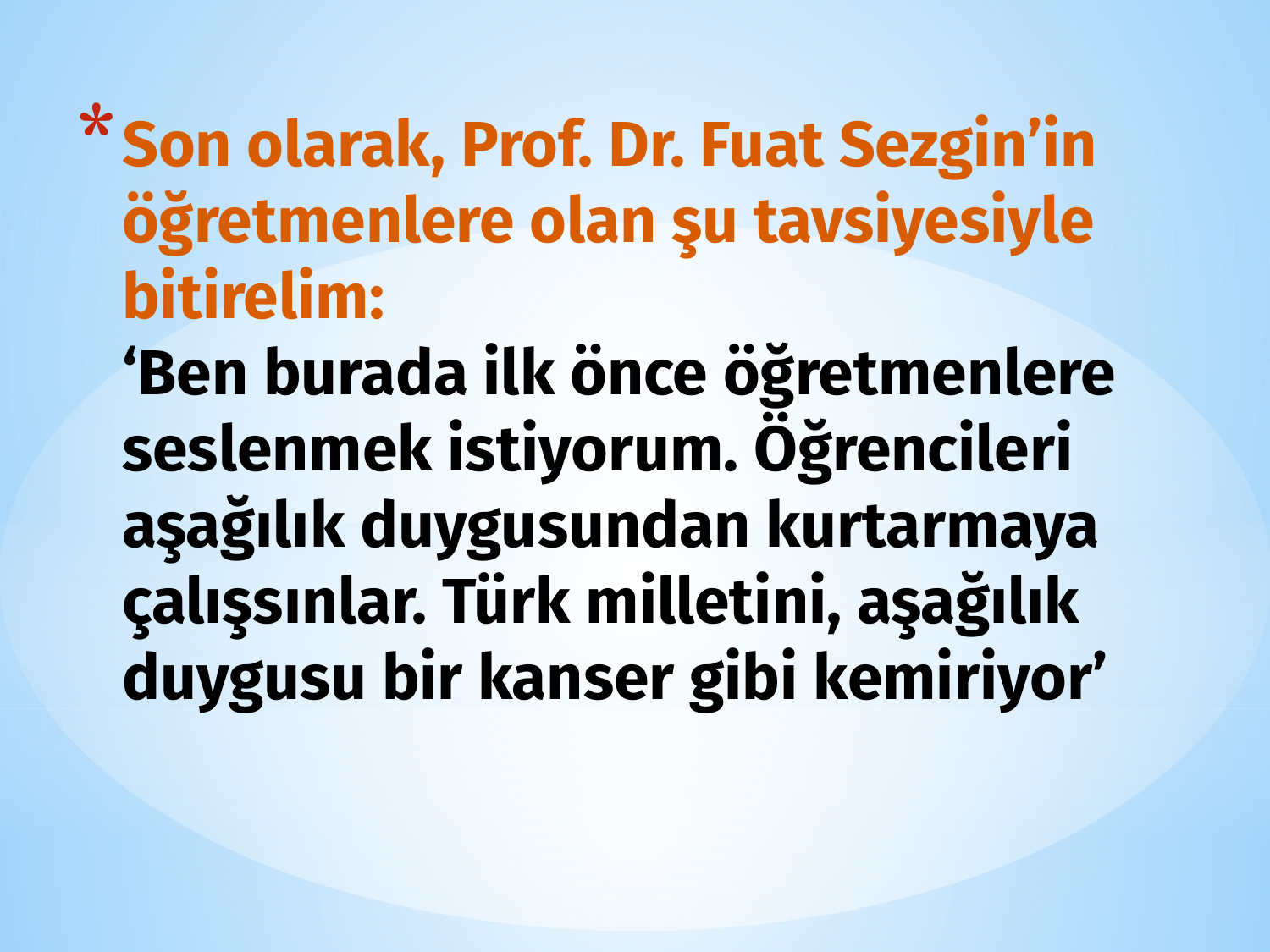

# Son olarak, Prof. Dr. Fuat Sezgin’in öğretmenlere olan şu tavsiyesiyle bitirelim: ‘Ben burada ilk önce öğretmenlere seslenmek istiyorum. Öğrencileri aşağılık duygusundan kurtarmaya çalışsınlar. Türk milletini, aşağılık duygusu bir kanser gibi kemiriyor’